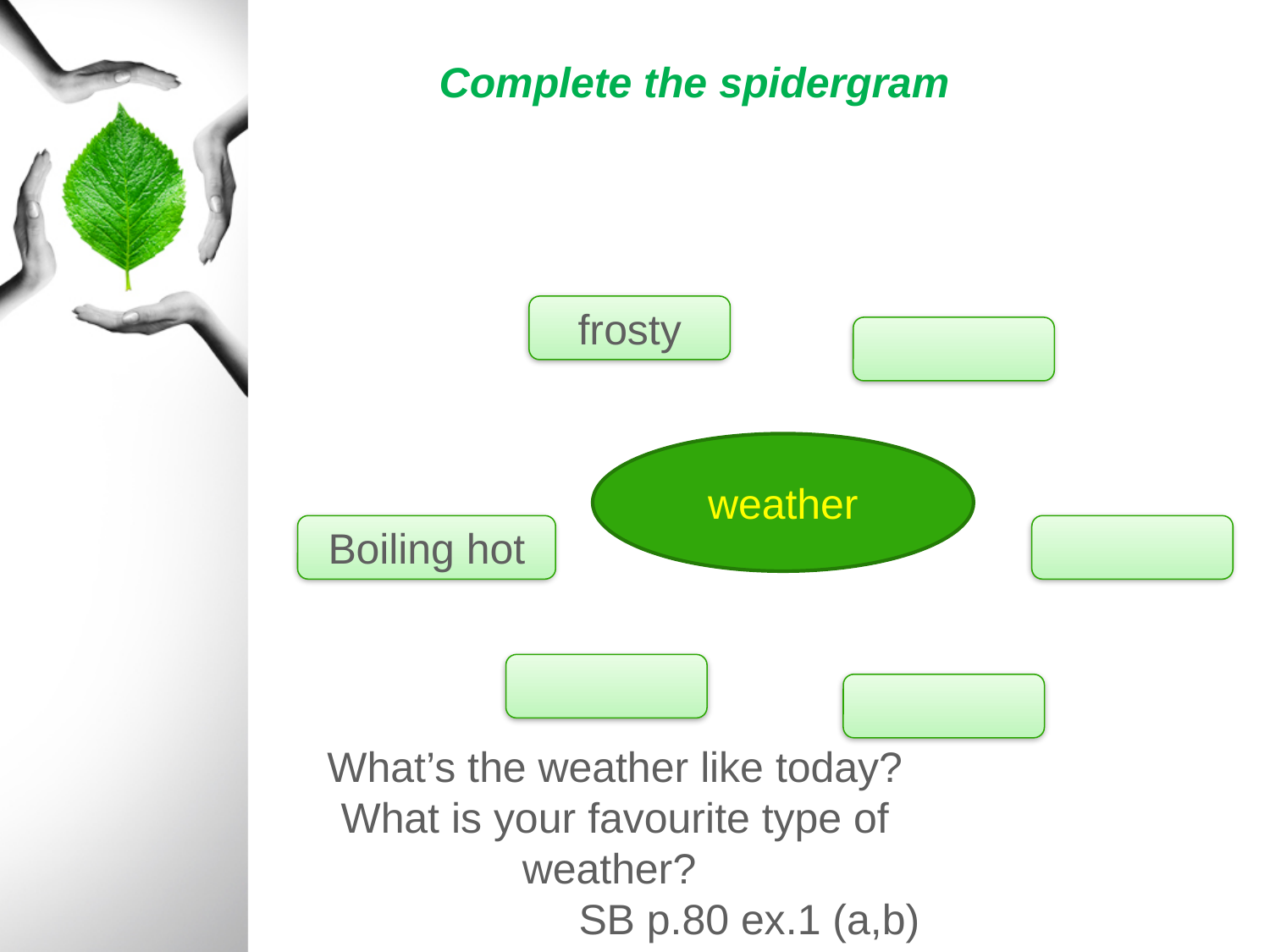

Complete the spidergram
frosty

weather
Boiling hot

What’s the weather like today?
What is your favourite type of weather?
SB p.80 ex.1 (a,b)